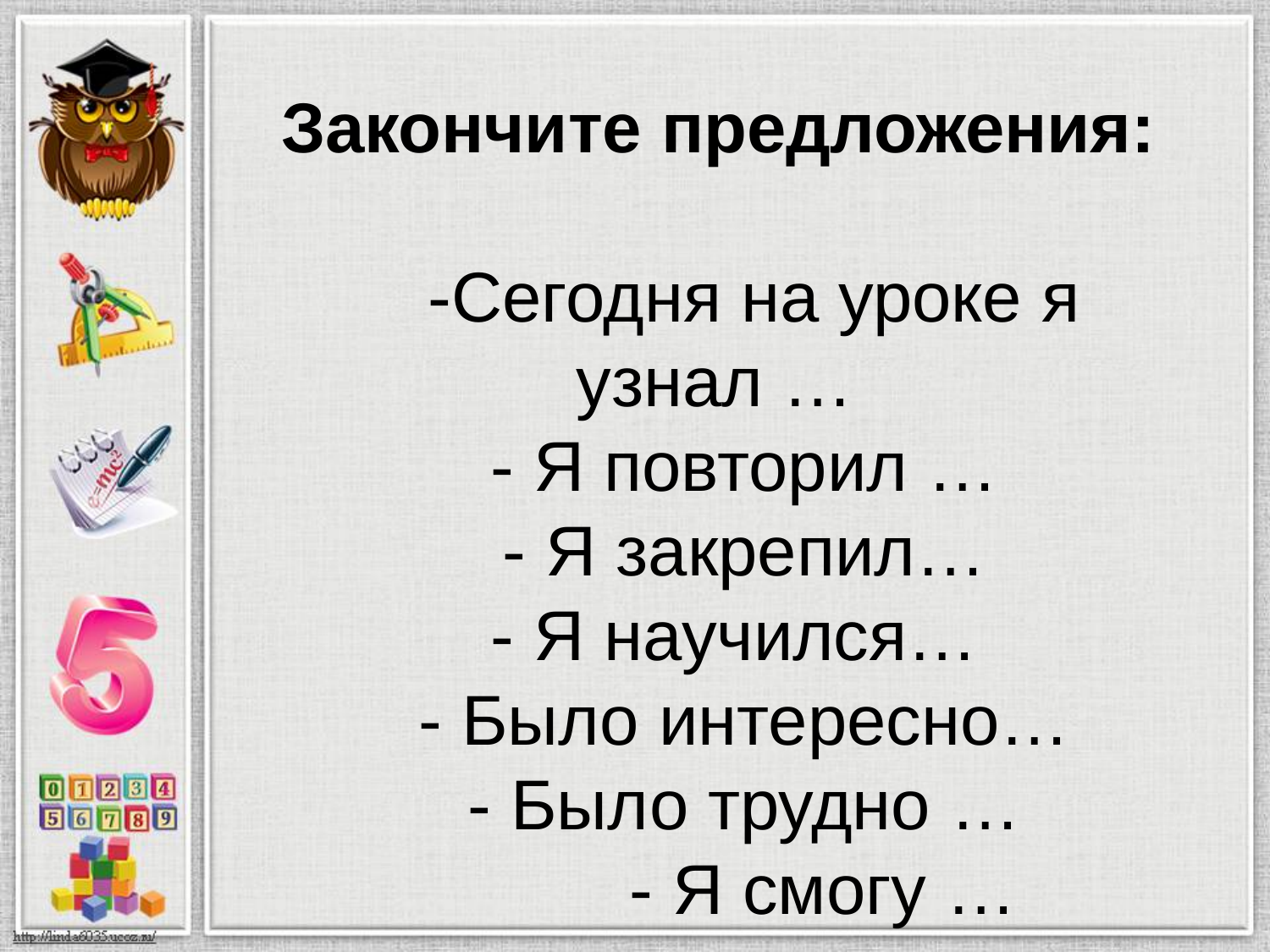

Закончите предложения:

    -Сегодня на уроке я узнал …
   - Я повторил …
   - Я закрепил…
   - Я научился…
   - Было интересно…
   - Было трудно …
           - Я смогу …